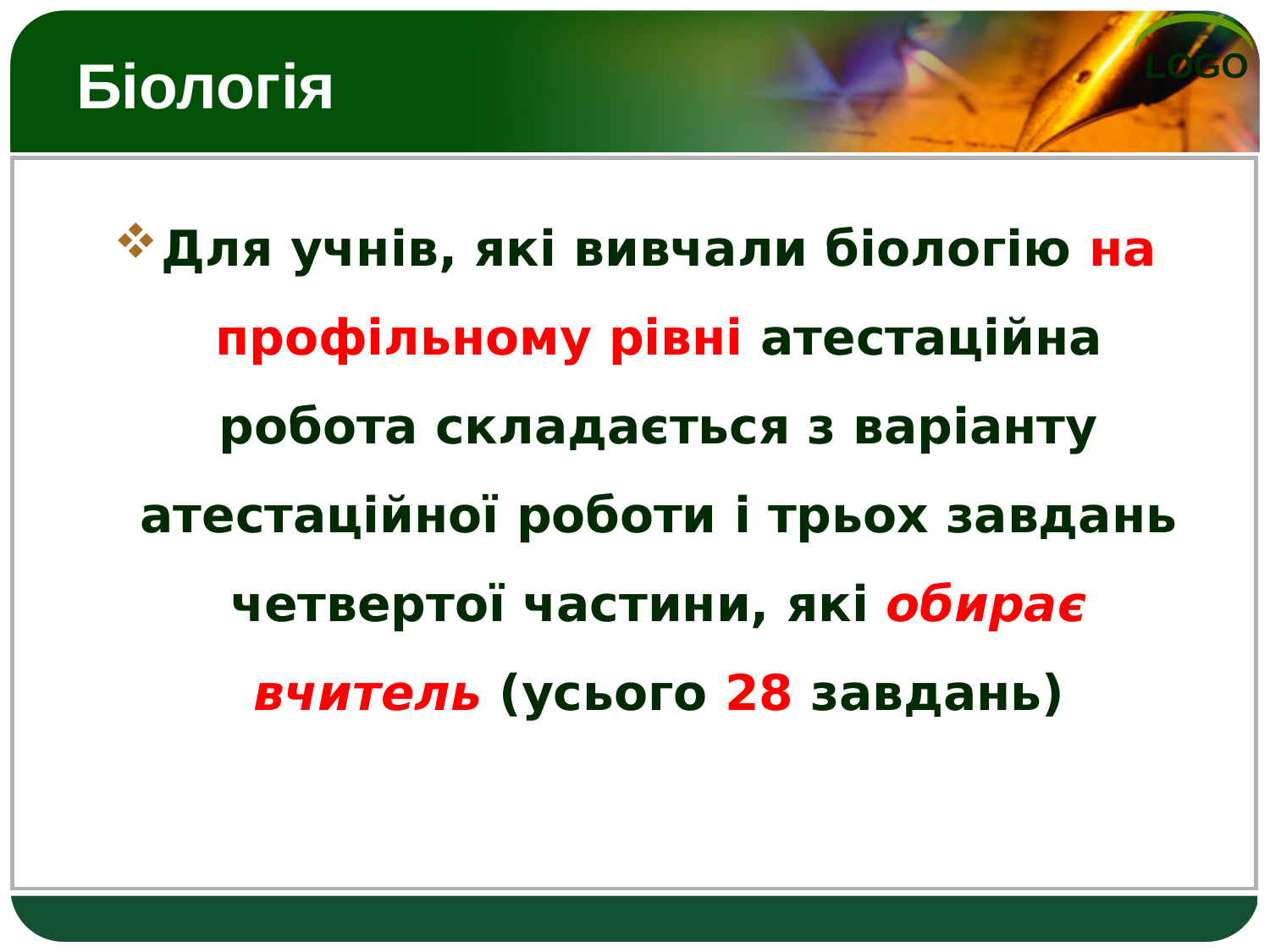

# Біологія
Для учнів, які вивчали біологію на профільному рівні атестаційна робота складається з варіанту атестаційної роботи і трьох завдань четвертої частини, які обирає вчитель (усього 28 завдань)